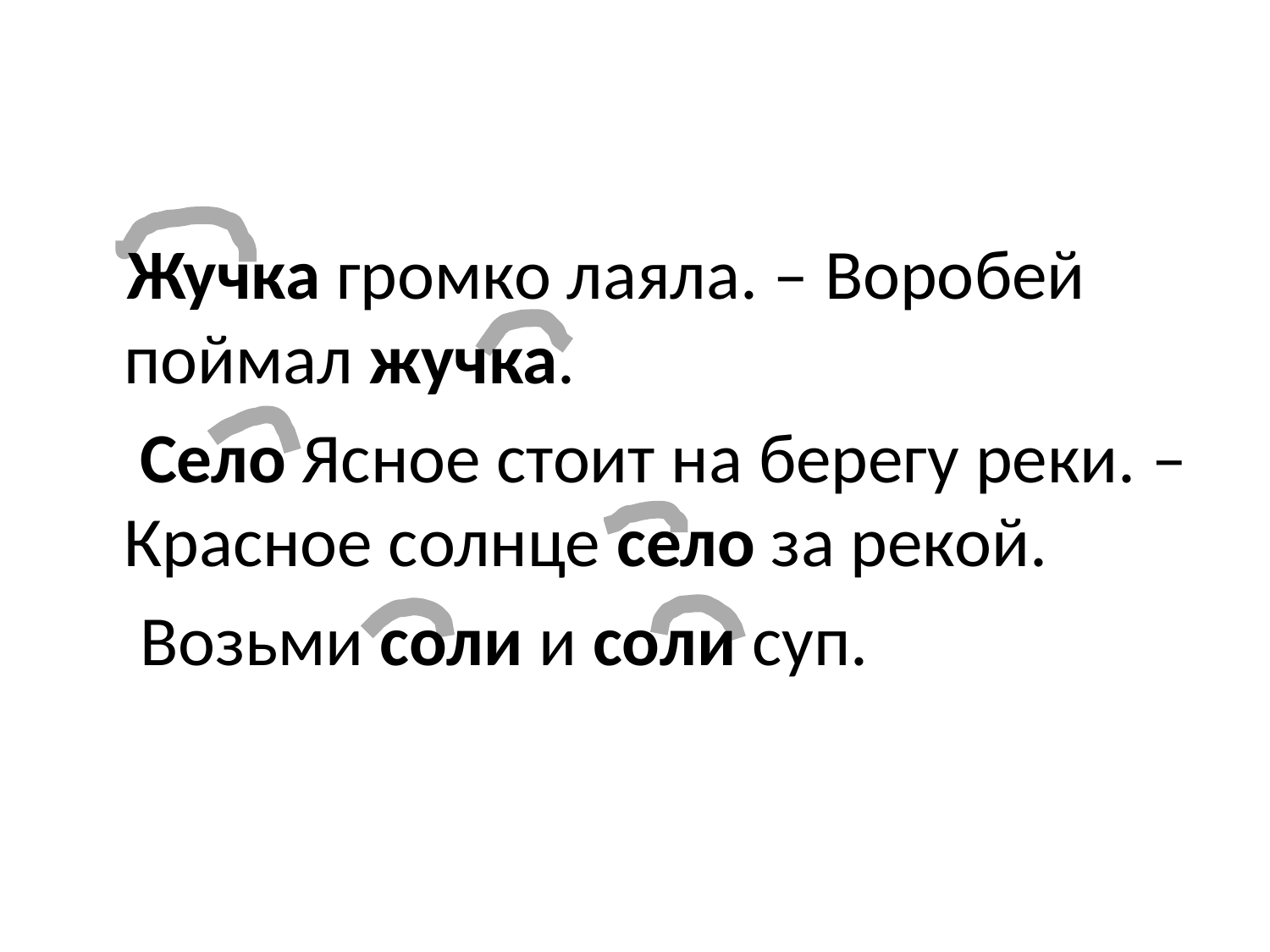

#
    Жучка громко лаяла. – Воробей поймал жучка.
    Село Ясное стоит на берегу реки. – Красное солнце село за рекой.
    Возьми соли и соли суп.